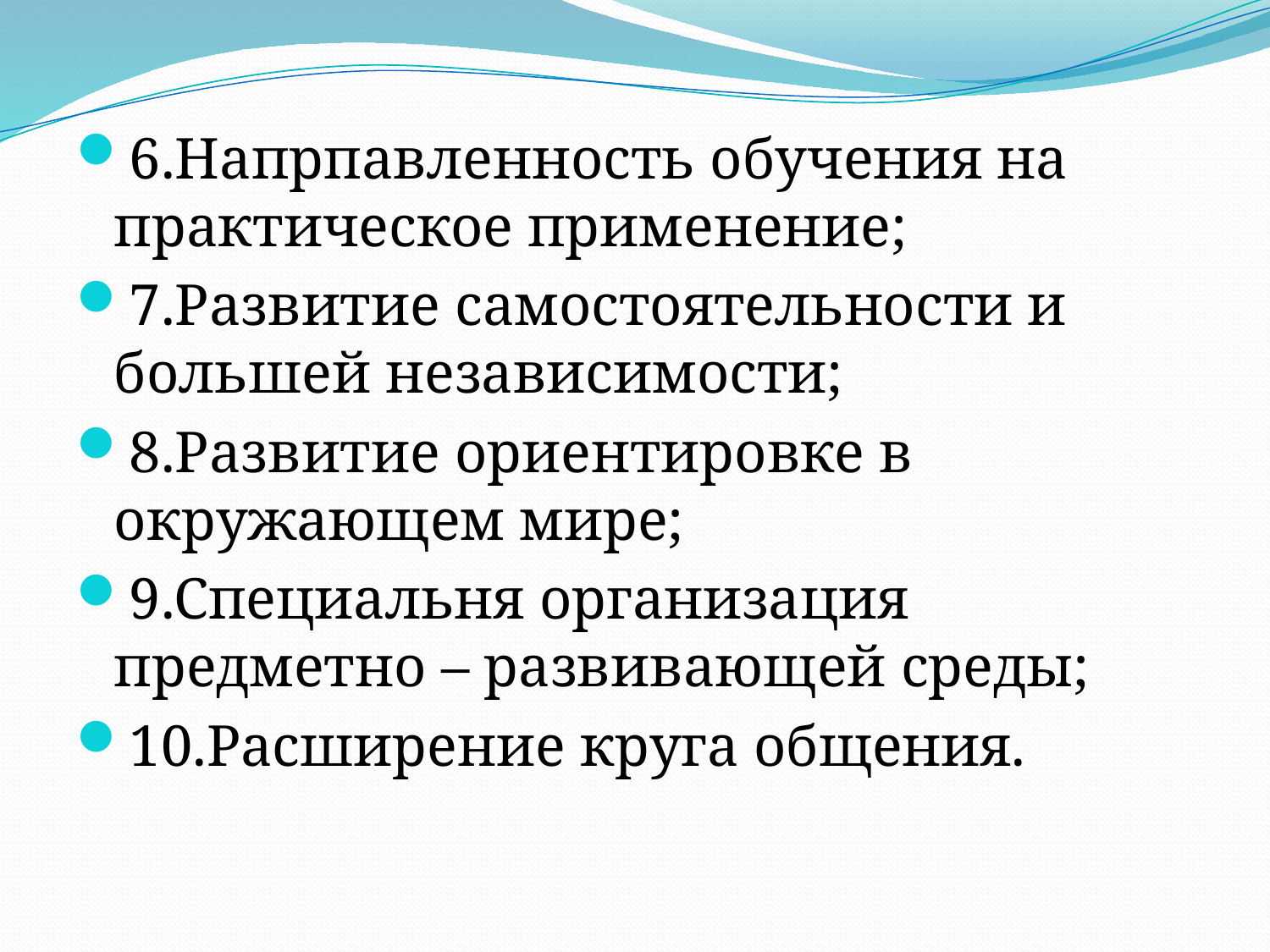

6.Напрпавленность обучения на практическое применение;
7.Развитие самостоятельности и большей независимости;
8.Развитие ориентировке в окружающем мире;
9.Специальня организация предметно – развивающей среды;
10.Расширение круга общения.